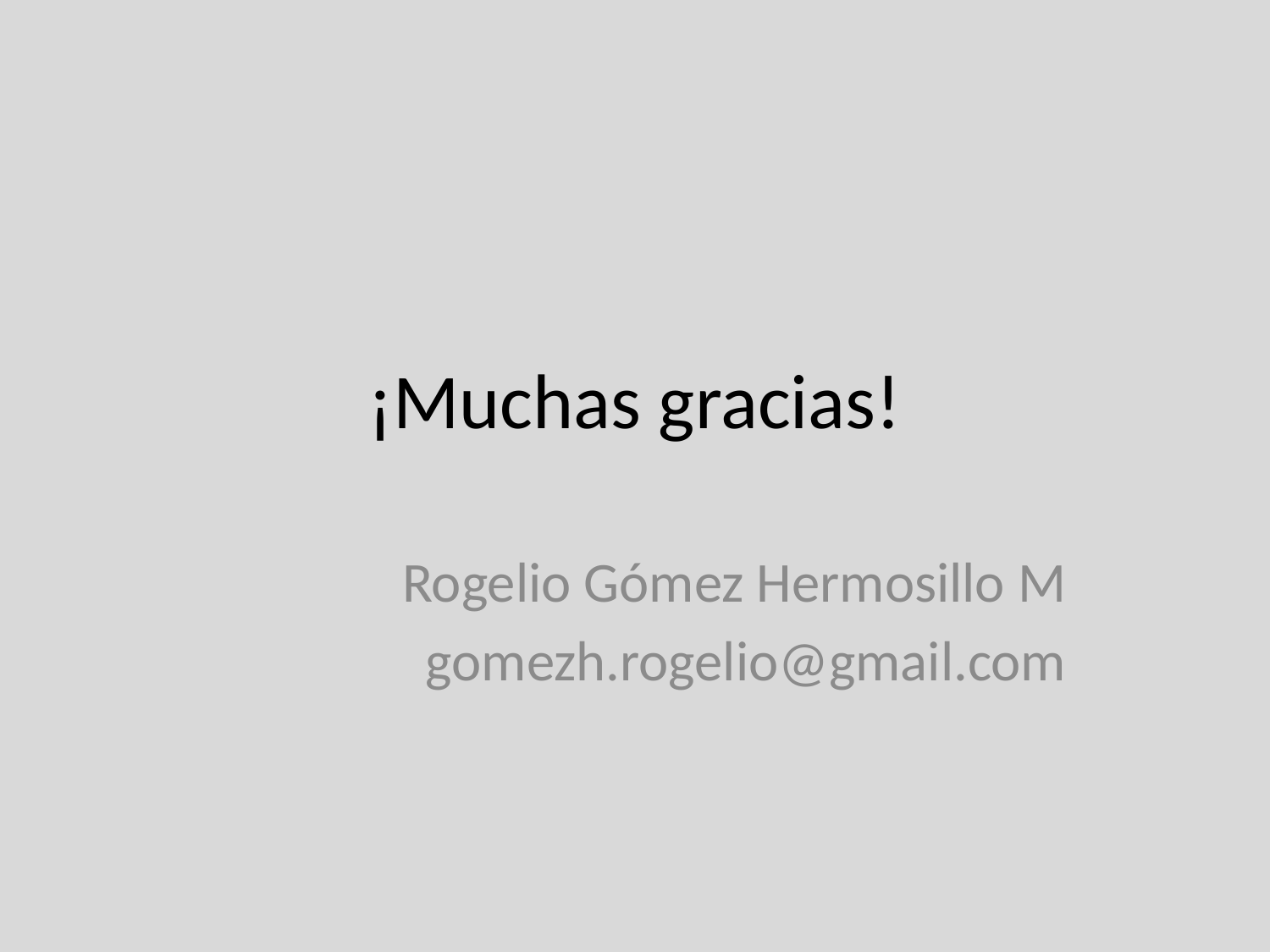

# ¡Muchas gracias!
Rogelio Gómez Hermosillo M
gomezh.rogelio@gmail.com